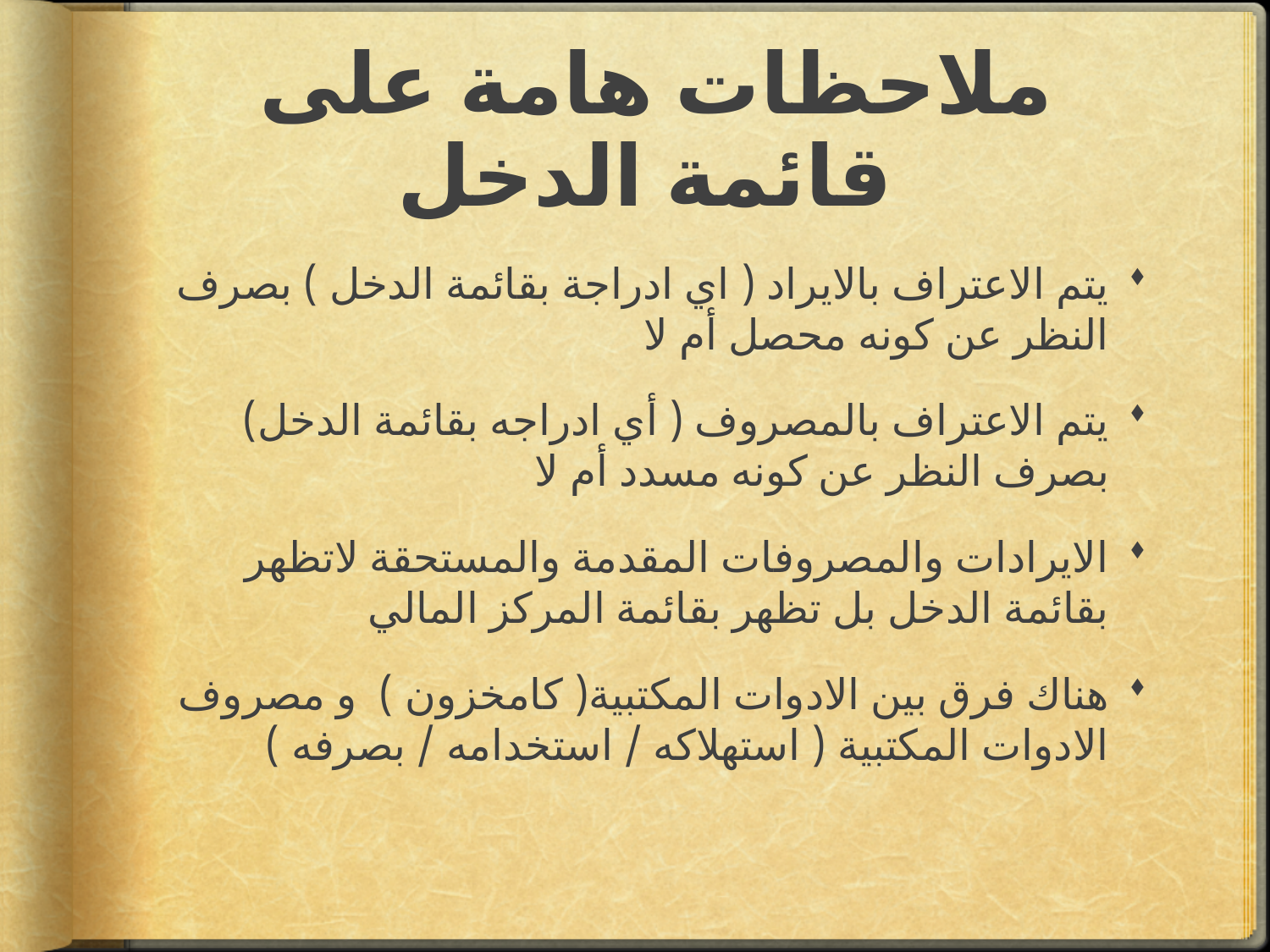

# ملاحظات هامة على قائمة الدخل
يتم الاعتراف بالايراد ( اي ادراجة بقائمة الدخل ) بصرف النظر عن كونه محصل أم لا
يتم الاعتراف بالمصروف ( أي ادراجه بقائمة الدخل) بصرف النظر عن كونه مسدد أم لا
الايرادات والمصروفات المقدمة والمستحقة لاتظهر بقائمة الدخل بل تظهر بقائمة المركز المالي
هناك فرق بين الادوات المكتبية( كامخزون )  و مصروف الادوات المكتبية ( استهلاكه / استخدامه / بصرفه )